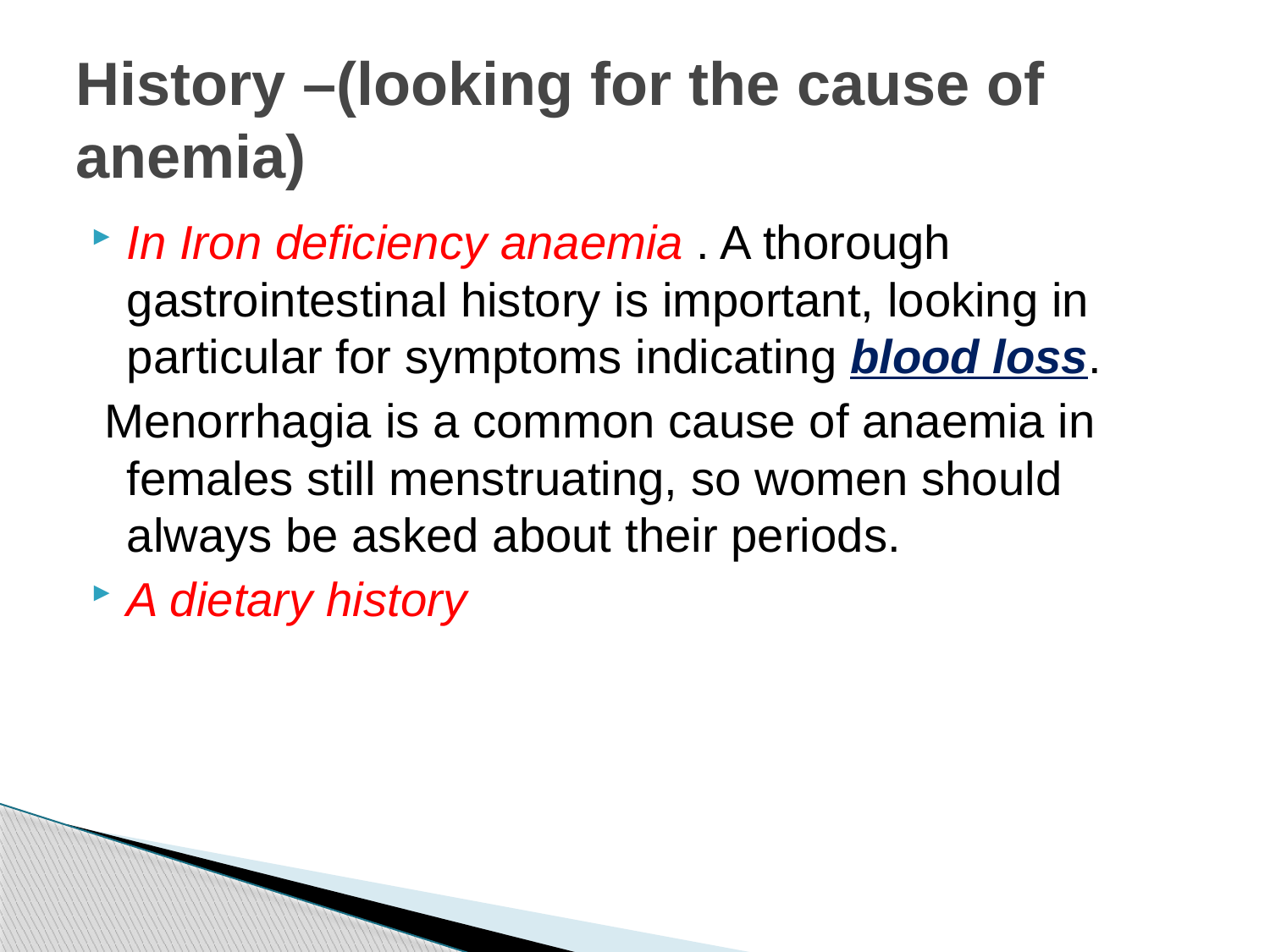

# History –(looking for the cause of anemia)
In Iron deficiency anaemia . A thorough gastrointestinal history is important, looking in particular for symptoms indicating blood loss.
 Menorrhagia is a common cause of anaemia in females still menstruating, so women should always be asked about their periods.
A dietary history